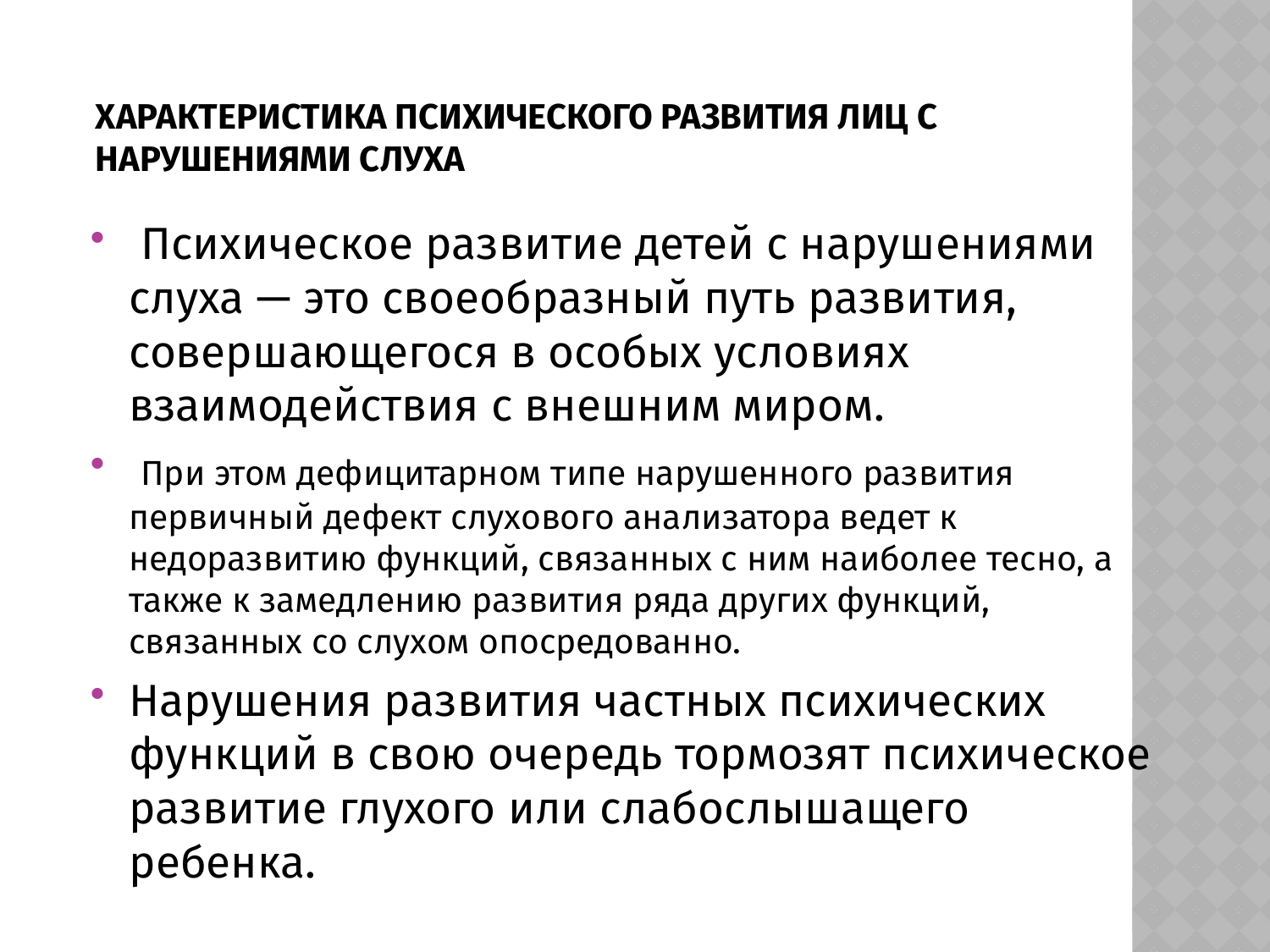

# Характеристика психического развития лиц с нарушениями слуха
 Психическое развитие детей с нарушениями слуха — это своеобразный путь развития, совершающегося в особых условиях взаимодействия с внешним миром.
 При этом дефицитарном типе нарушенного развития первичный дефект слухового анализатора ведет к недоразвитию функций, связанных с ним наиболее тесно, а также к замедлению развития ряда других функций, связанных со слухом опосредованно.
Нарушения развития частных психических функций в свою очередь тормозят психическое развитие глухого или слабослышащего ребенка.